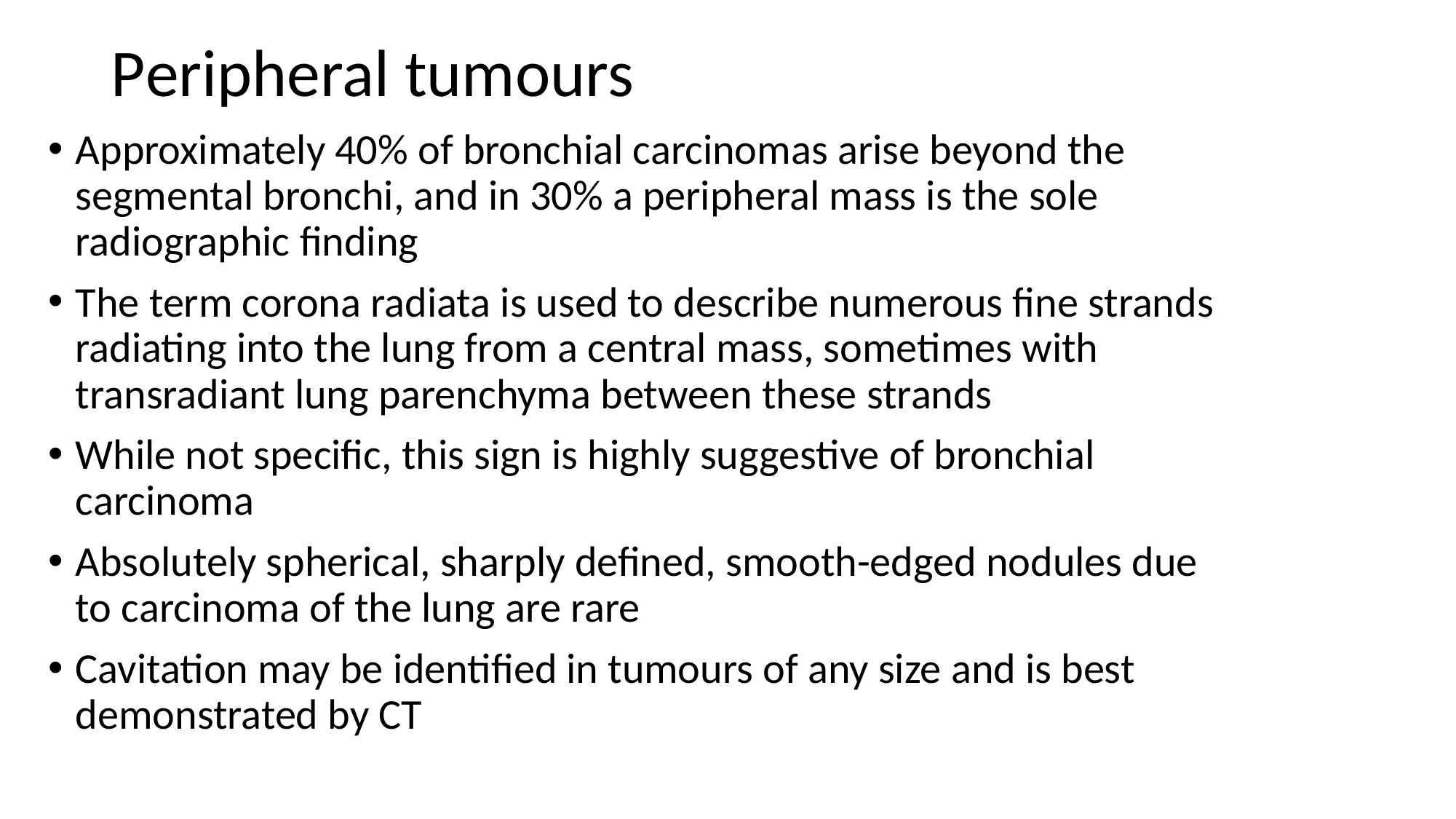

# Peripheral tumours
Approximately 40% of bronchial carcinomas arise beyond the segmental bronchi, and in 30% a peripheral mass is the sole radiographic finding
The term corona radiata is used to describe numerous fine strands radiating into the lung from a central mass, sometimes with transradiant lung parenchyma between these strands
While not specific, this sign is highly suggestive of bronchial carcinoma
Absolutely spherical, sharply defined, smooth-edged nodules due to carcinoma of the lung are rare
Cavitation may be identified in tumours of any size and is best demonstrated by CT